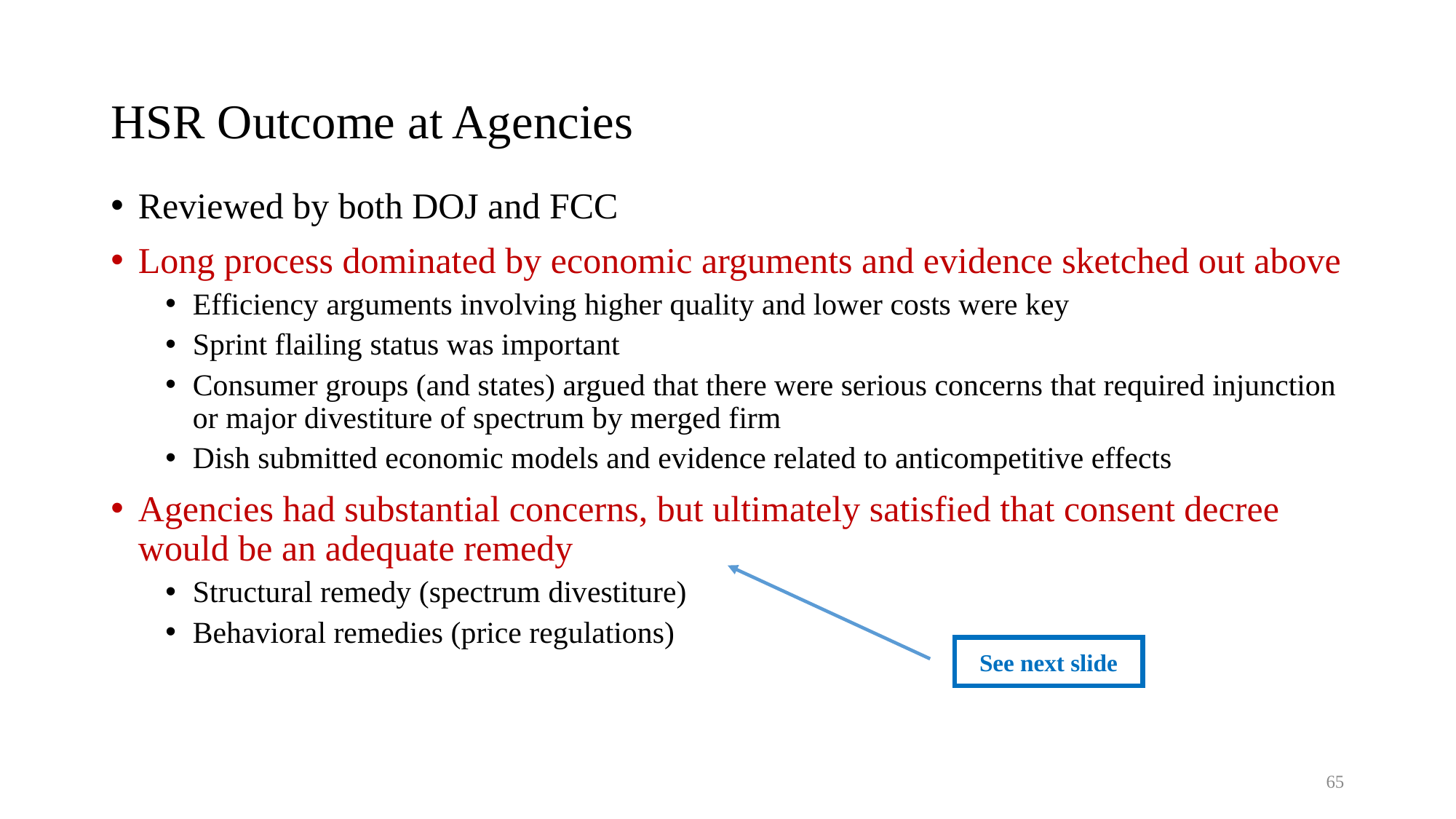

# HSR Outcome at Agencies
Reviewed by both DOJ and FCC
Long process dominated by economic arguments and evidence sketched out above
Efficiency arguments involving higher quality and lower costs were key
Sprint flailing status was important
Consumer groups (and states) argued that there were serious concerns that required injunction or major divestiture of spectrum by merged firm
Dish submitted economic models and evidence related to anticompetitive effects
Agencies had substantial concerns, but ultimately satisfied that consent decree would be an adequate remedy
Structural remedy (spectrum divestiture)
Behavioral remedies (price regulations)
See next slide
65